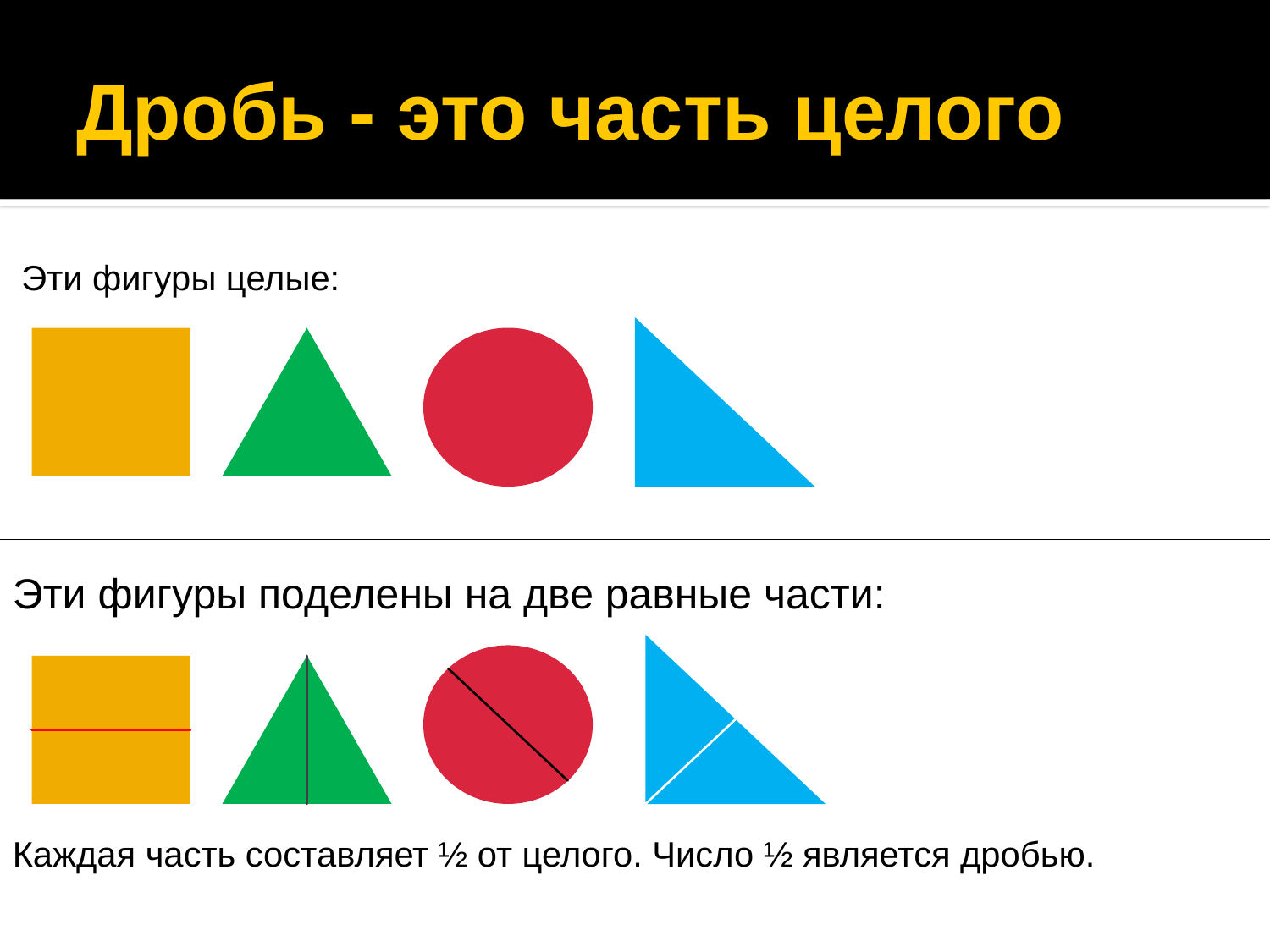

# Дробь - это часть целого

Эти фигуры целые:

Эти фигуры поделены на две равные части:

Каждая часть составляет ½ от целого. Число ½ является дробью.